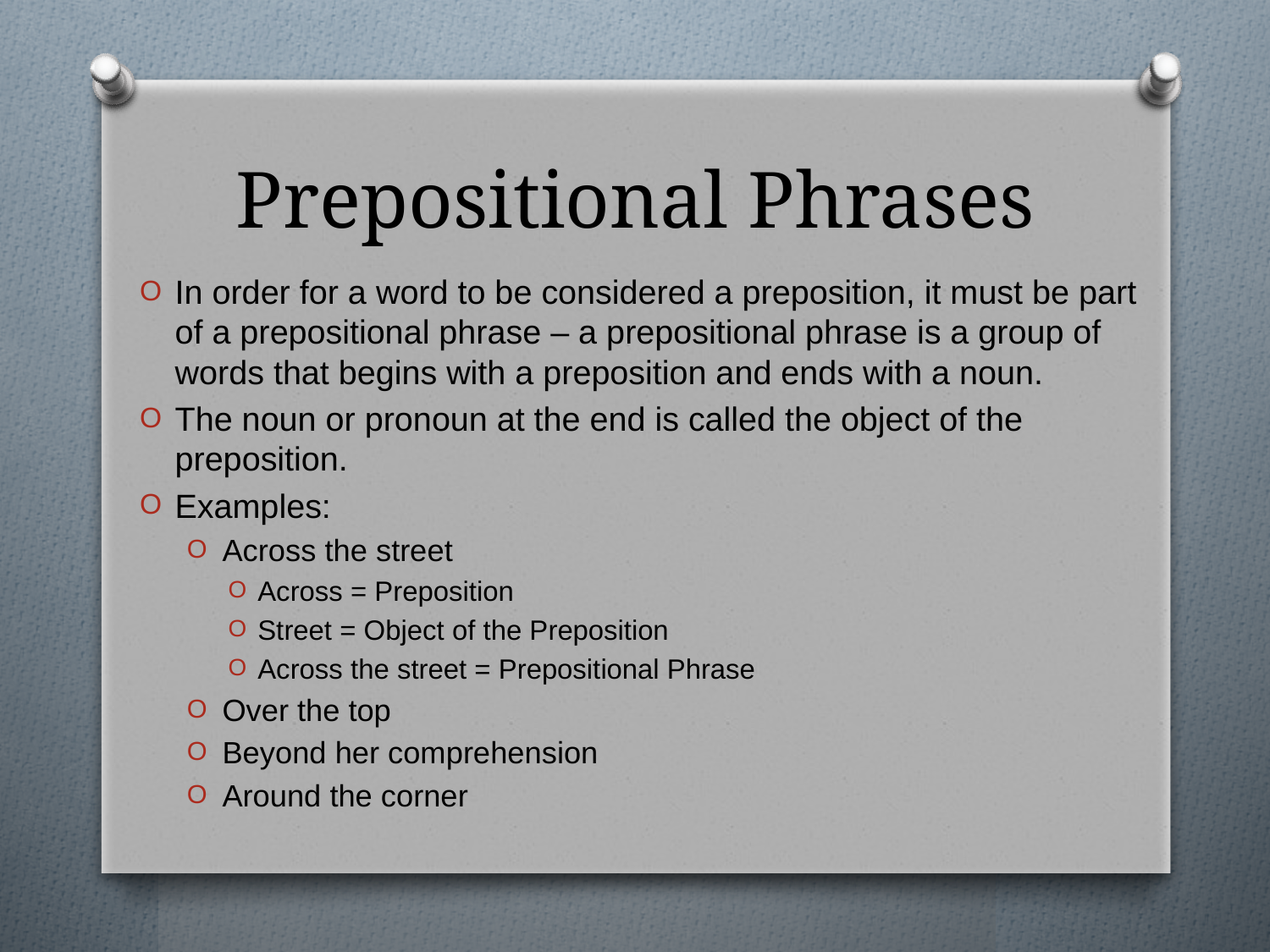

# Prepositional Phrases
In order for a word to be considered a preposition, it must be part of a prepositional phrase – a prepositional phrase is a group of words that begins with a preposition and ends with a noun.
The noun or pronoun at the end is called the object of the preposition.
Examples:
Across the street
Across = Preposition
Street = Object of the Preposition
Across the street = Prepositional Phrase
Over the top
Beyond her comprehension
Around the corner